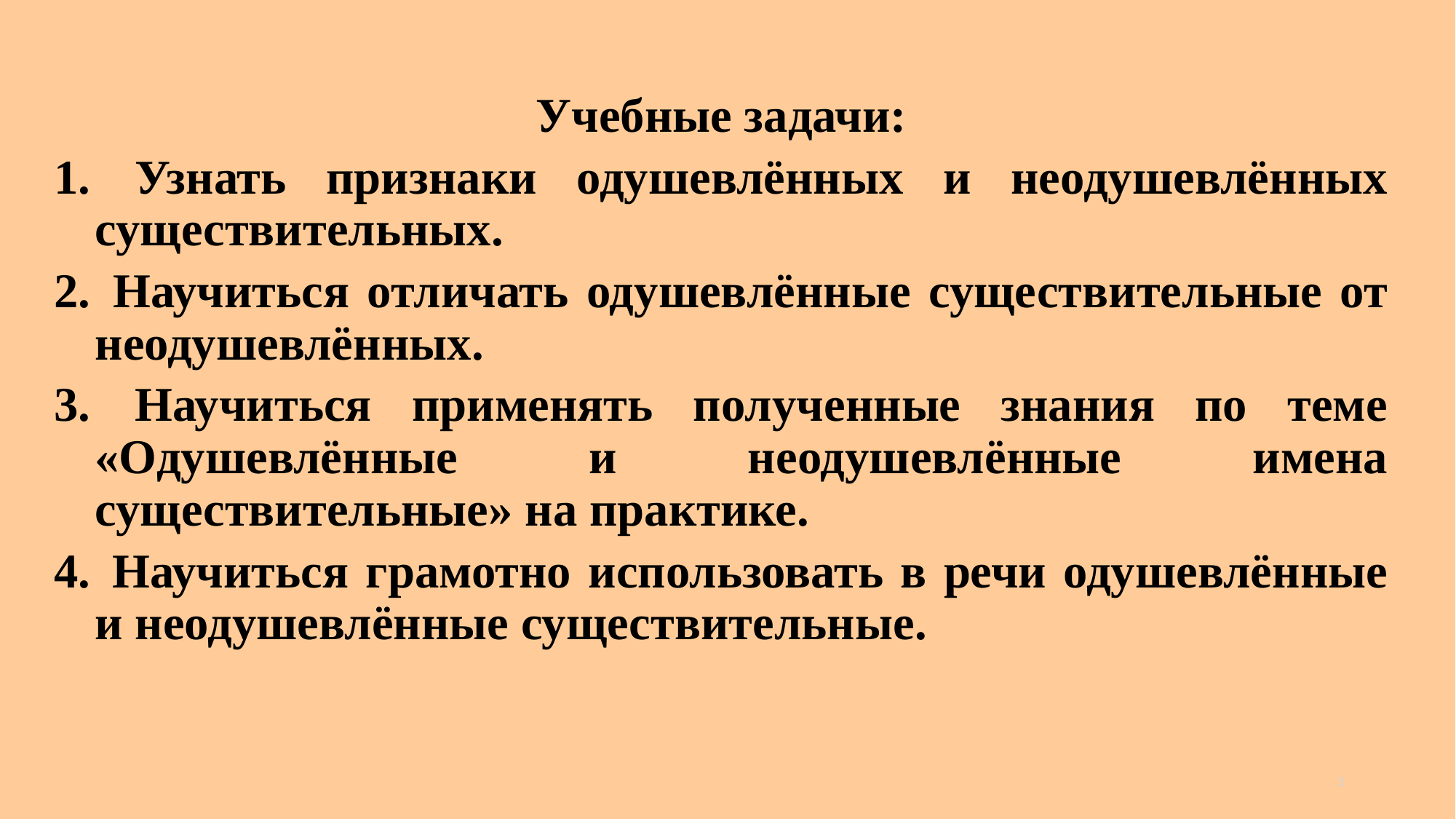

Учебные задачи:
 Узнать признаки одушевлённых и неодушевлённых существительных.
 Научиться отличать одушевлённые существительные от неодушевлённых.
 Научиться применять полученные знания по теме «Одушевлённые и неодушевлённые имена существительные» на практике.
 Научиться грамотно использовать в речи одушевлённые и неодушевлённые существительные.
3